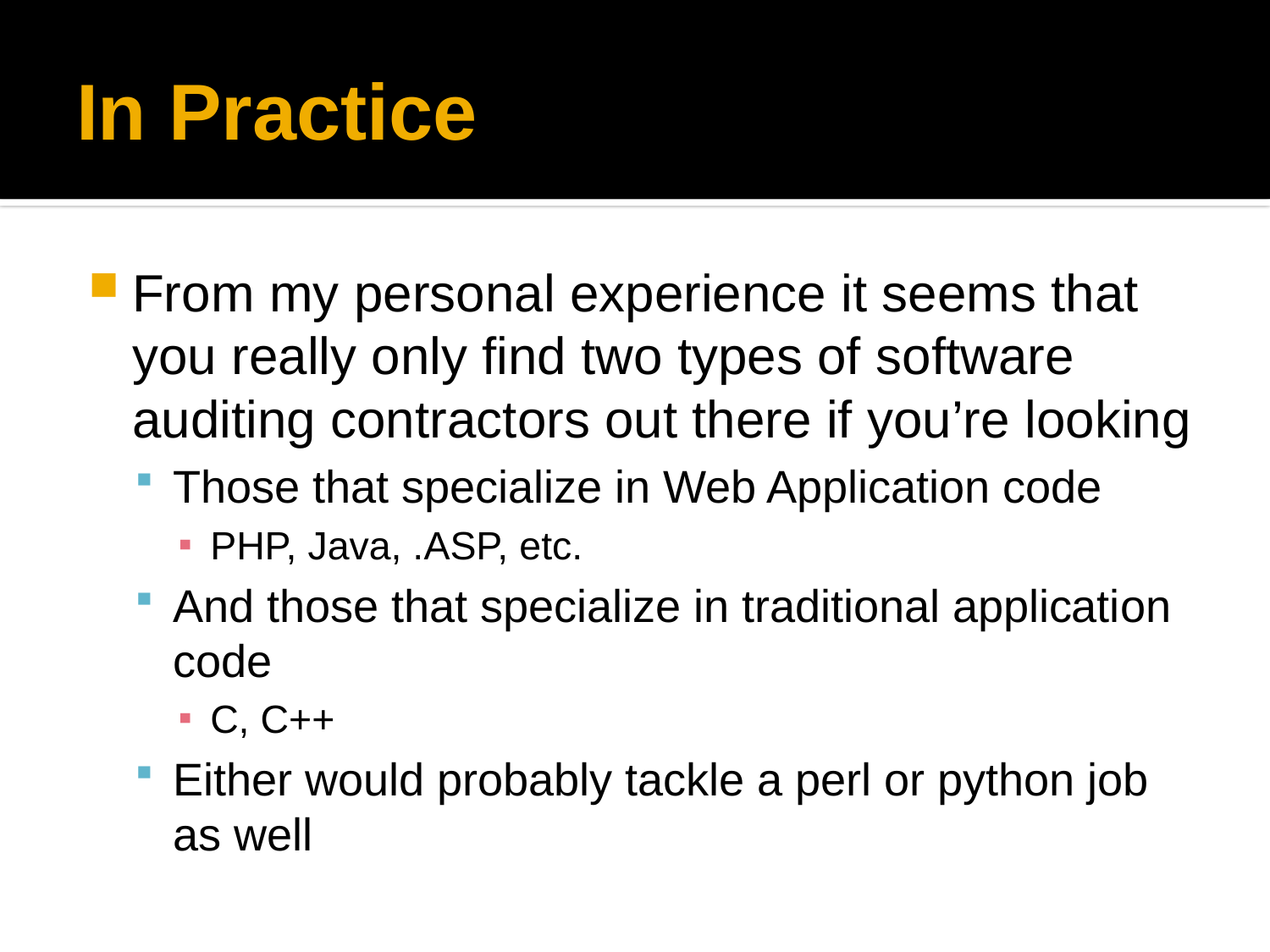

# In Practice
From my personal experience it seems that you really only find two types of software auditing contractors out there if you’re looking
Those that specialize in Web Application code
PHP, Java, .ASP, etc.
And those that specialize in traditional application code
C, C++
Either would probably tackle a perl or python job as well